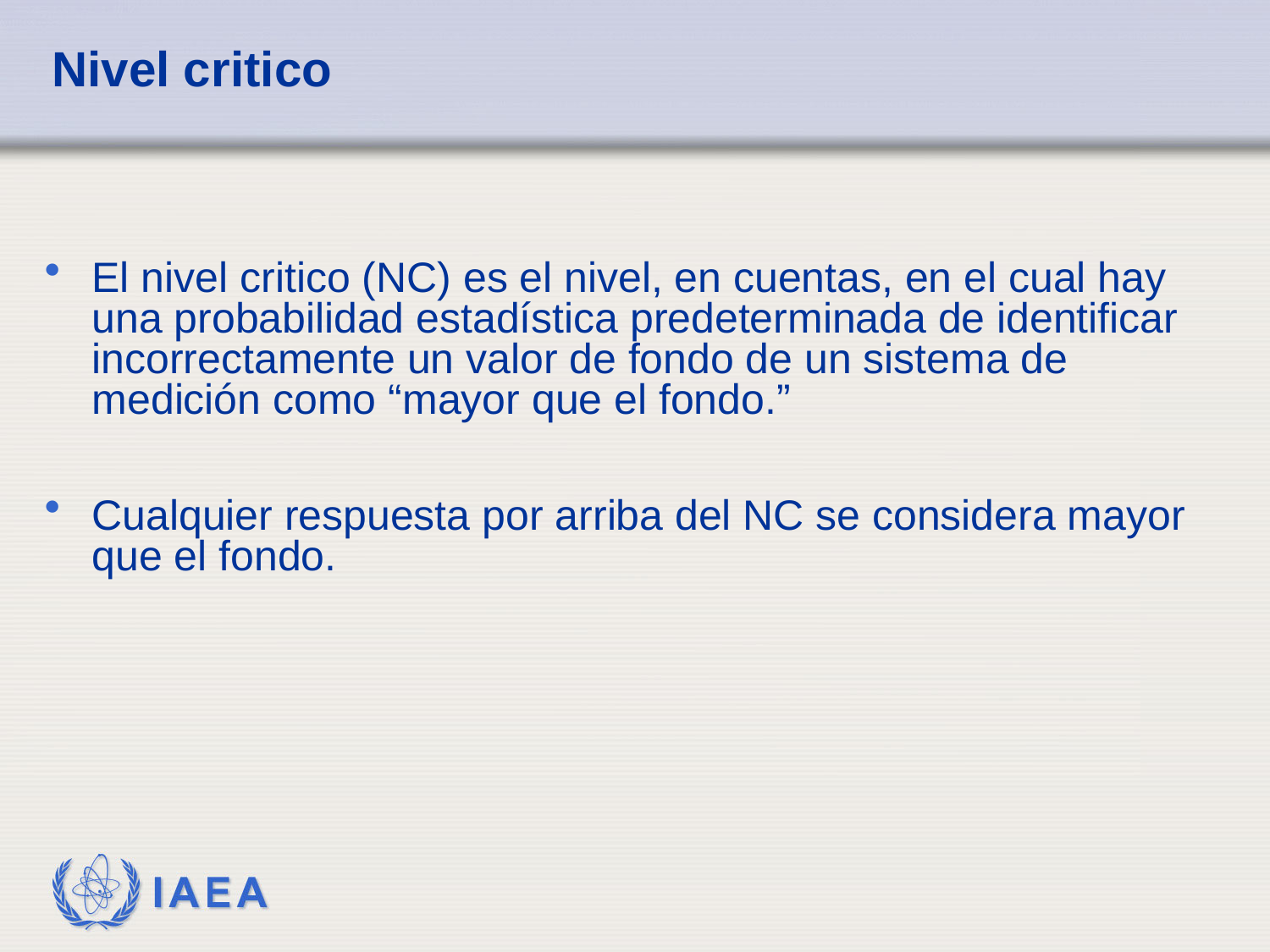

# Nivel critico
El nivel critico (NC) es el nivel, en cuentas, en el cual hay una probabilidad estadística predeterminada de identificar incorrectamente un valor de fondo de un sistema de medición como “mayor que el fondo.”
Cualquier respuesta por arriba del NC se considera mayor que el fondo.